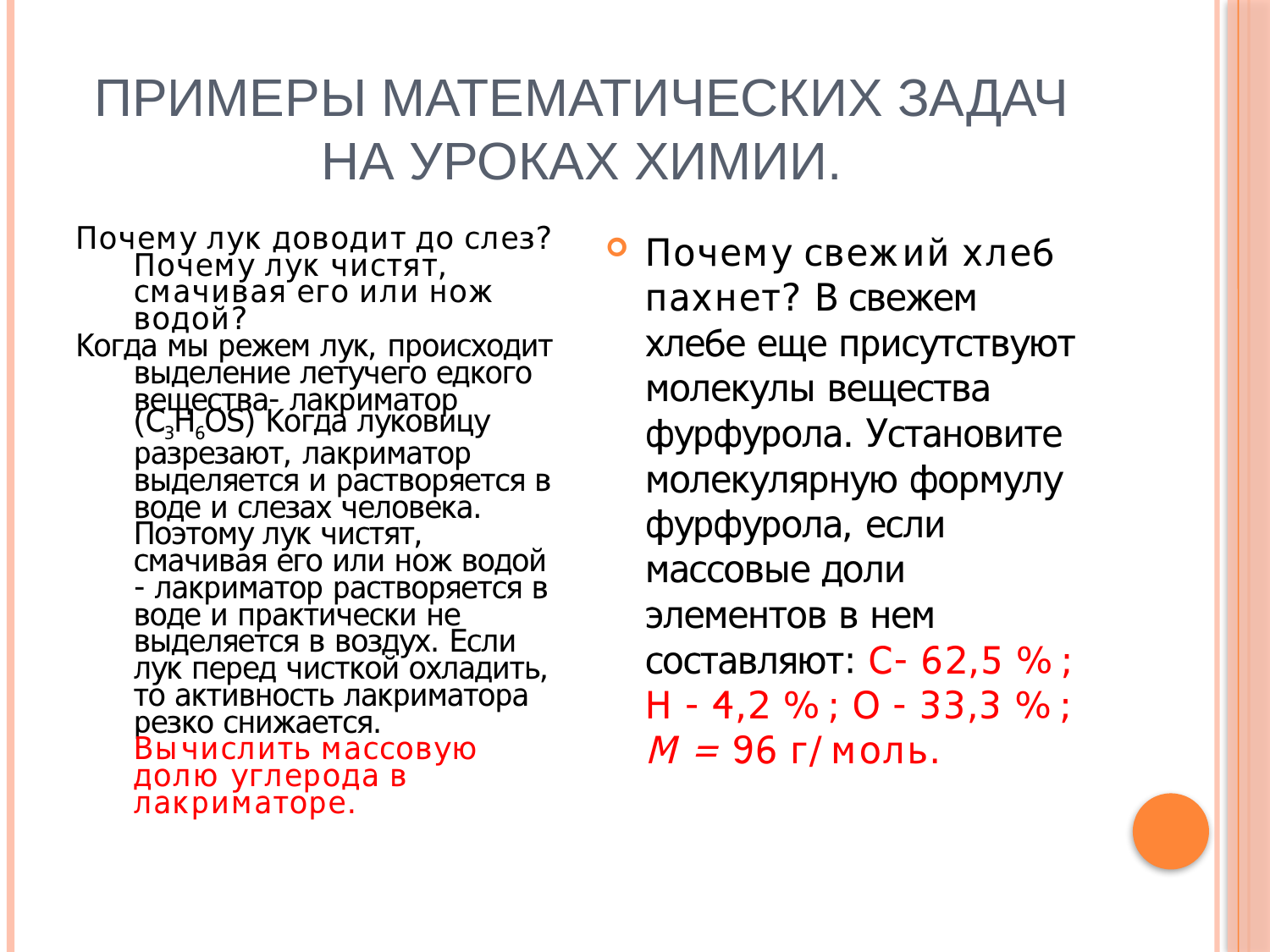

# Примеры математических задач на уроках химии.
Почему лук доводит до слез? Почему лук чистят, смачивая его или нож водой?
Когда мы режем лук, происходит выделение летучего едкого вещества- лакриматор (C3H6OS) Когда луковицу разрезают, лакриматор выделяется и растворяется в воде и слезах человека. Поэтому лук чистят, смачивая его или нож водой - лакриматор растворяется в воде и практически не выделяется в воздух. Если лук перед чисткой охладить, то активность лакриматора резко снижается. Вычислить массовую долю углерода в лакриматоре.

Почему свежий хлеб пахнет? В свежем хлебе еще присутствуют молекулы вещества фурфурола. Установите молекулярную формулу фурфурола, если массовые доли элементов в нем составляют: С- 62,5 %; Н - 4,2 %; О - 33,3 %; М = 96 г/моль.